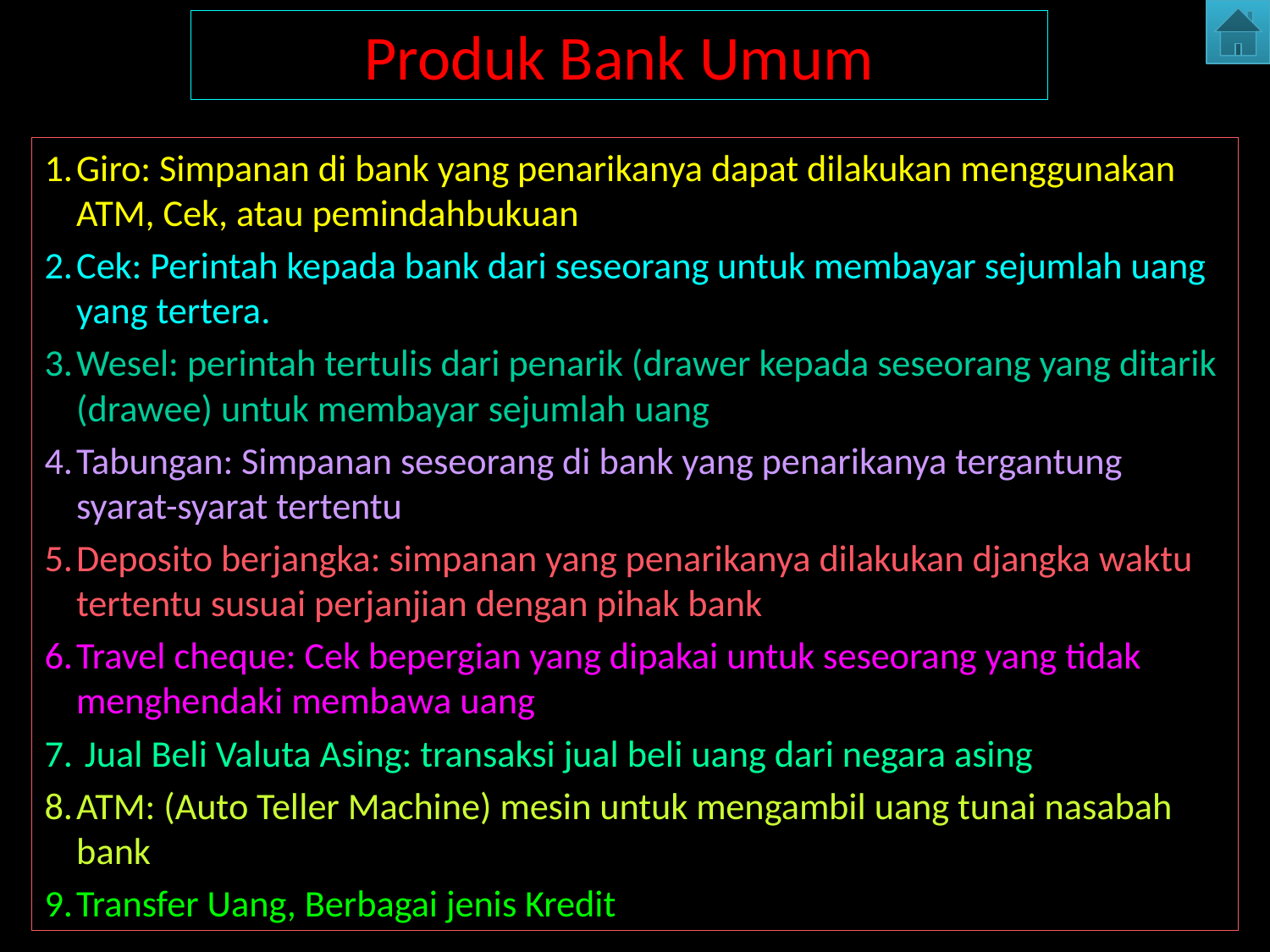

# Produk Bank Umum
Giro: Simpanan di bank yang penarikanya dapat dilakukan menggunakan ATM, Cek, atau pemindahbukuan
Cek: Perintah kepada bank dari seseorang untuk membayar sejumlah uang yang tertera.
Wesel: perintah tertulis dari penarik (drawer kepada seseorang yang ditarik (drawee) untuk membayar sejumlah uang
Tabungan: Simpanan seseorang di bank yang penarikanya tergantung syarat-syarat tertentu
Deposito berjangka: simpanan yang penarikanya dilakukan djangka waktu tertentu susuai perjanjian dengan pihak bank
Travel cheque: Cek bepergian yang dipakai untuk seseorang yang tidak menghendaki membawa uang
 Jual Beli Valuta Asing: transaksi jual beli uang dari negara asing
ATM: (Auto Teller Machine) mesin untuk mengambil uang tunai nasabah bank
Transfer Uang, Berbagai jenis Kredit